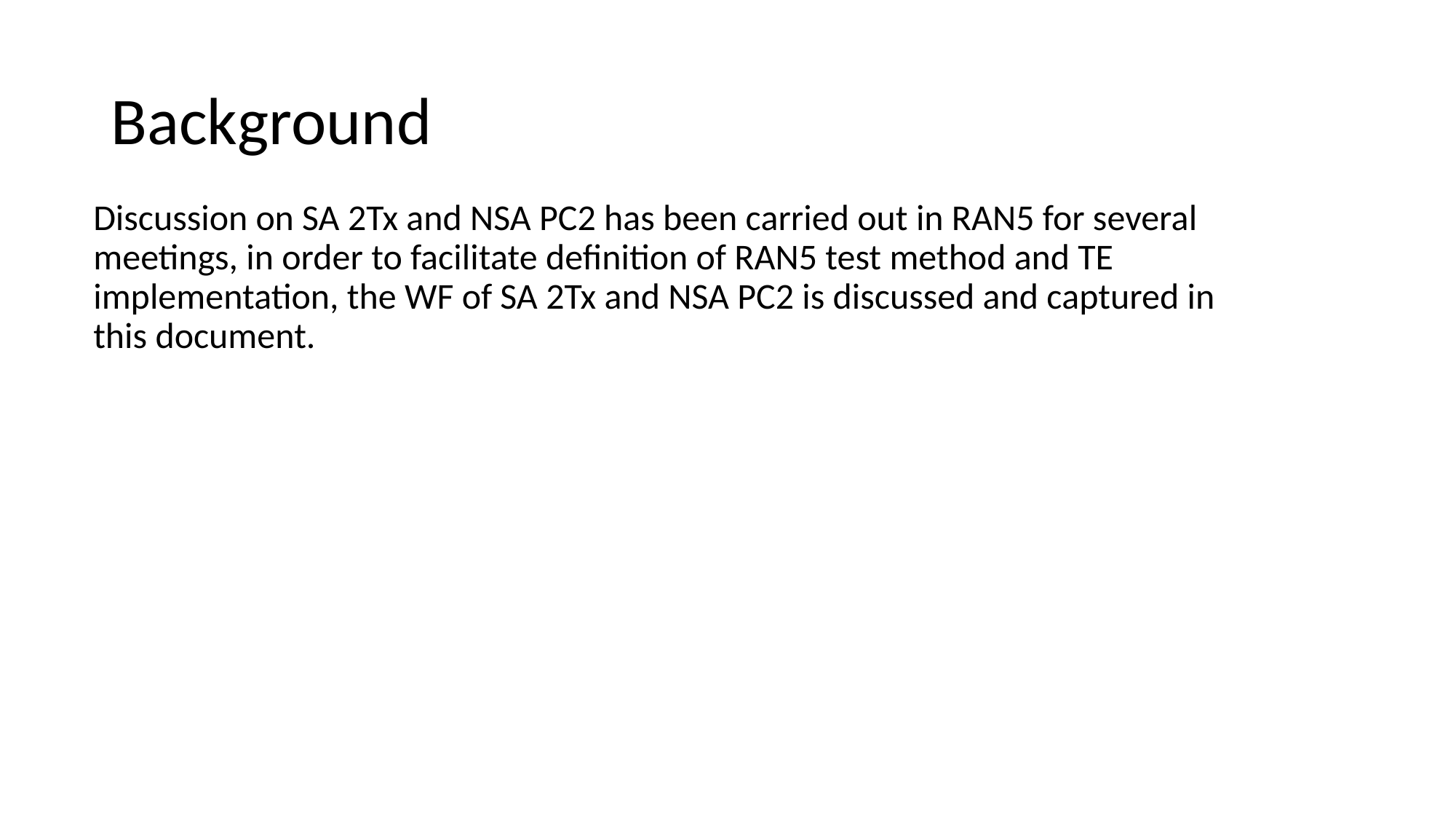

# Background
Discussion on SA 2Tx and NSA PC2 has been carried out in RAN5 for several meetings, in order to facilitate definition of RAN5 test method and TE implementation, the WF of SA 2Tx and NSA PC2 is discussed and captured in this document.